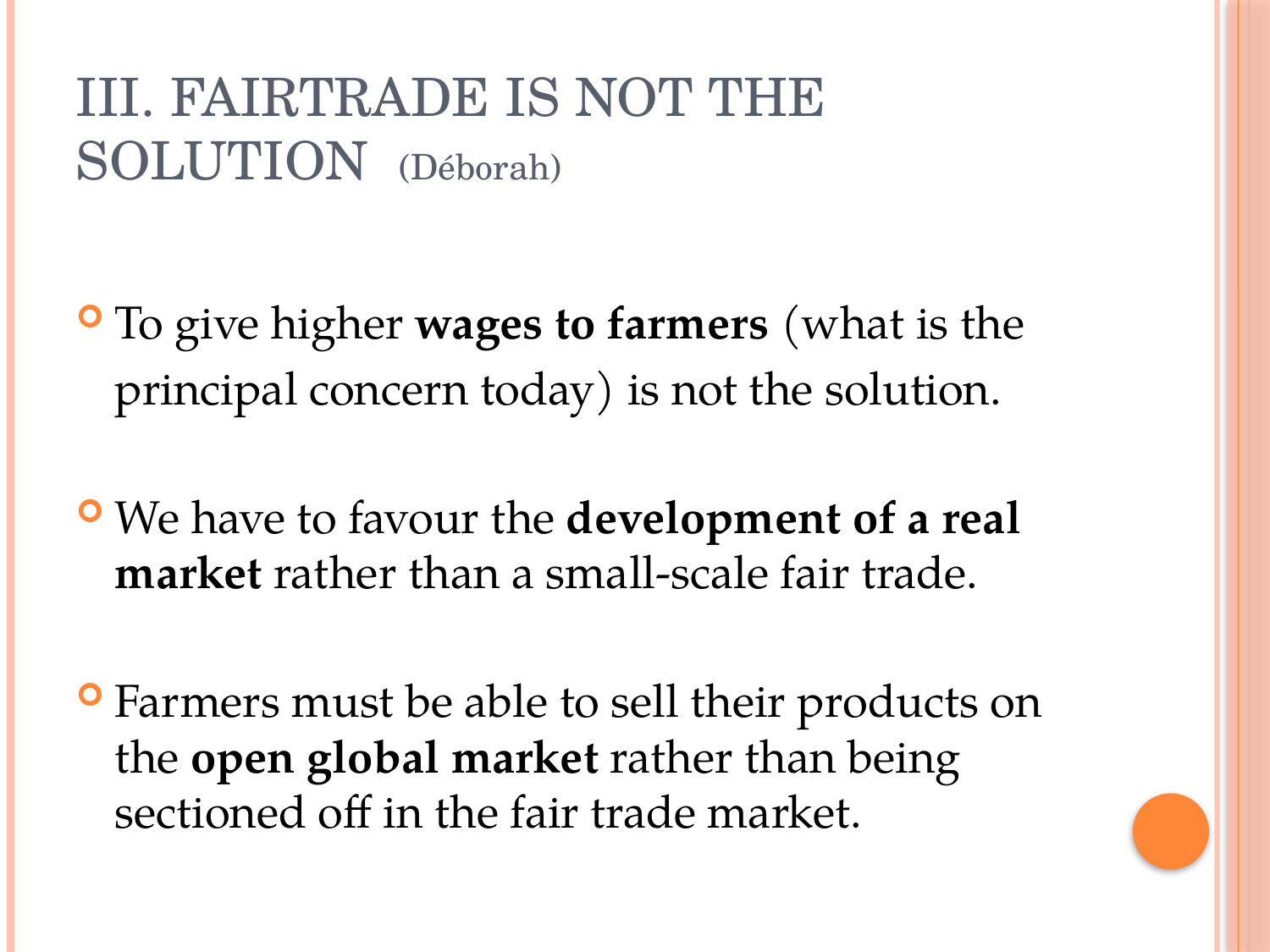

# III. Fairtrade is not the solution  (Déborah)
To give higher wages to farmers (what is the principal concern today) is not the solution.

We have to favour the development of a real market rather than a small-scale fair trade.

Farmers must be able to sell their products on the open global market rather than being sectioned off in the fair trade market.